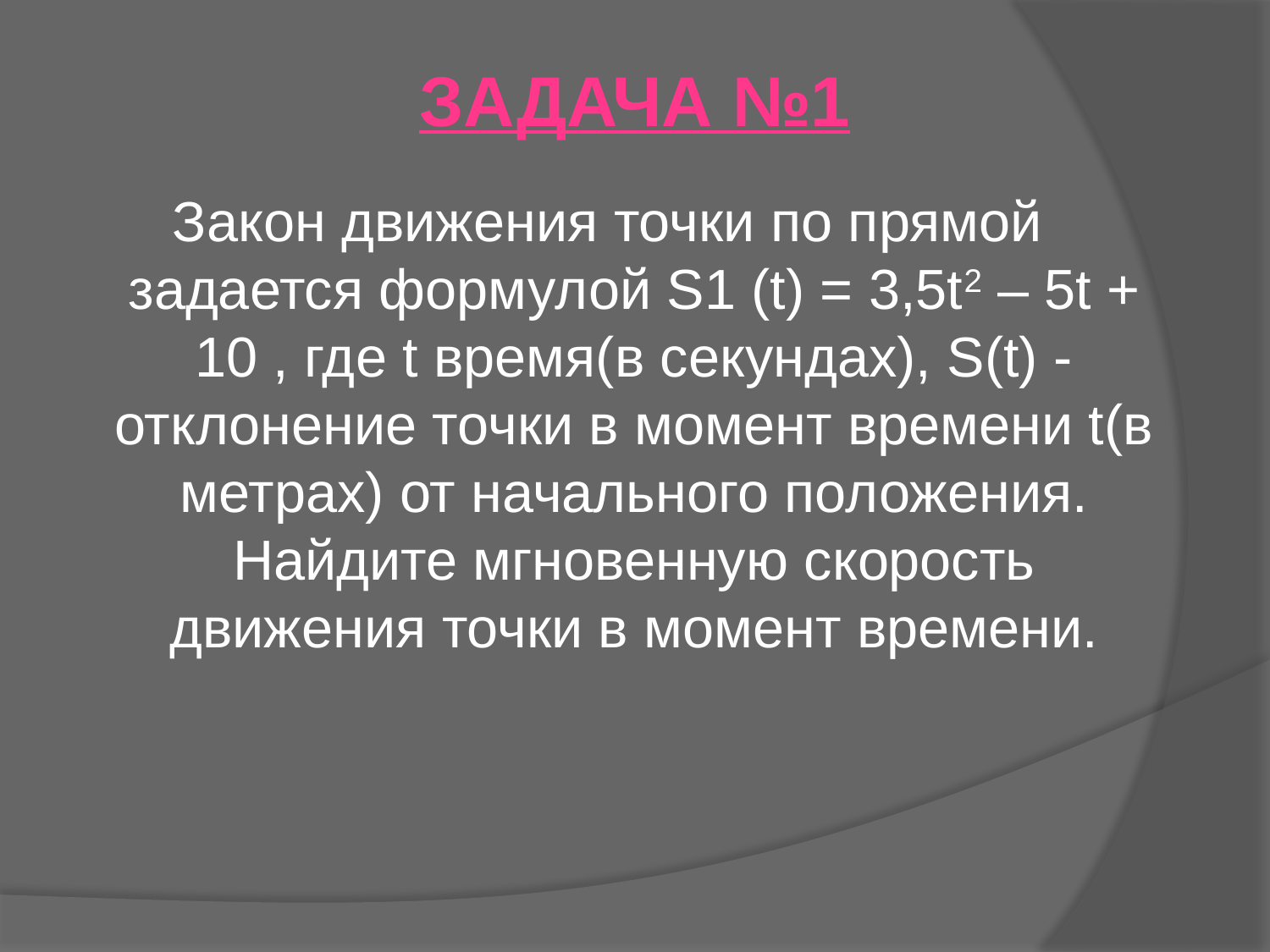

ЗАДАЧА №1
Закон движения точки по прямой задается формулой S1 (t) = 3,5t2 – 5t + 10 , где t время(в секундах), S(t) - отклонение точки в момент времени t(в метрах) от начального положения. Найдите мгновенную скорость движения точки в момент времени.